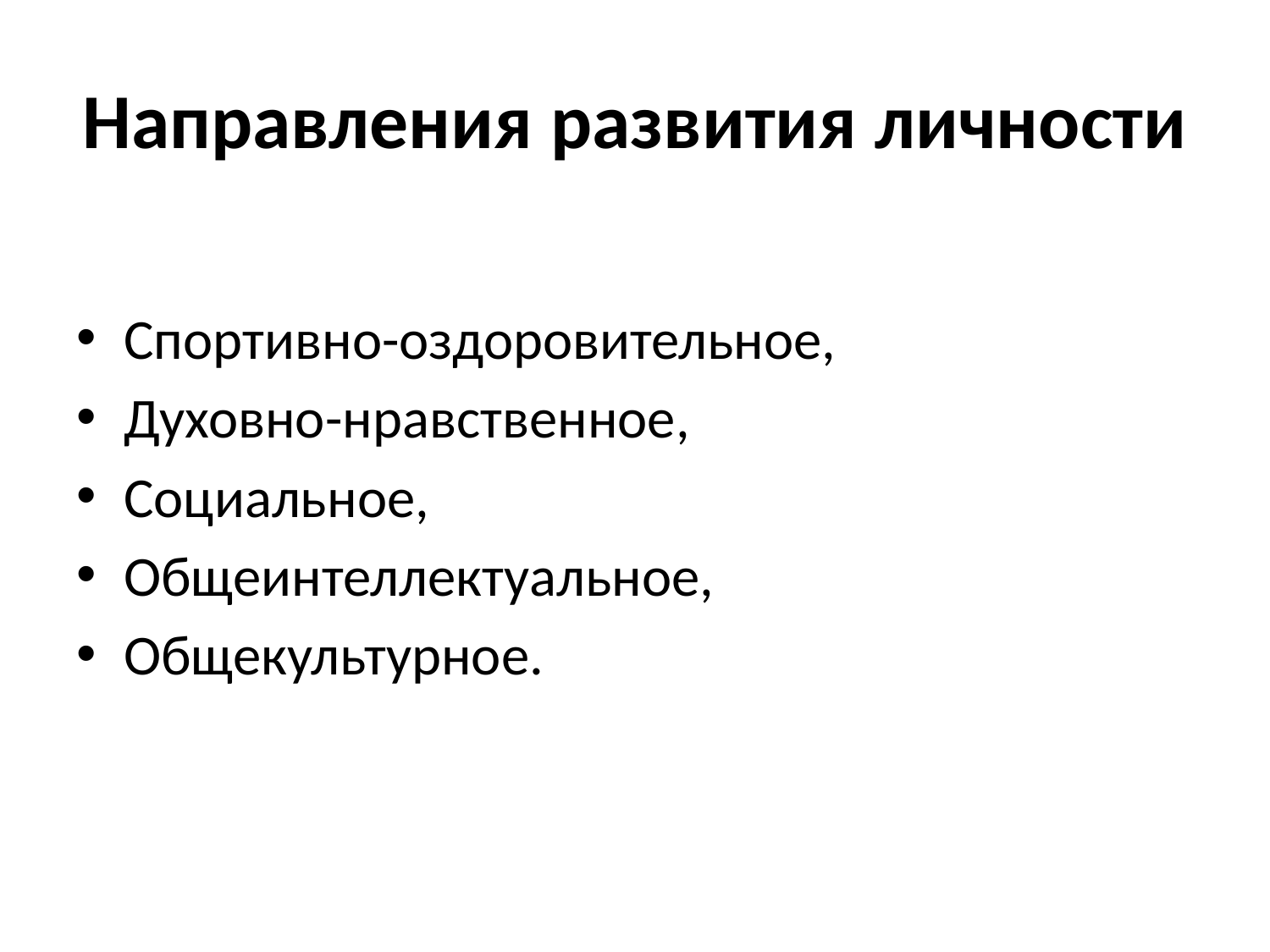

# Направления развития личности
Спортивно-оздоровительное,
Духовно-нравственное,
Социальное,
Общеинтеллектуальное,
Общекультурное.